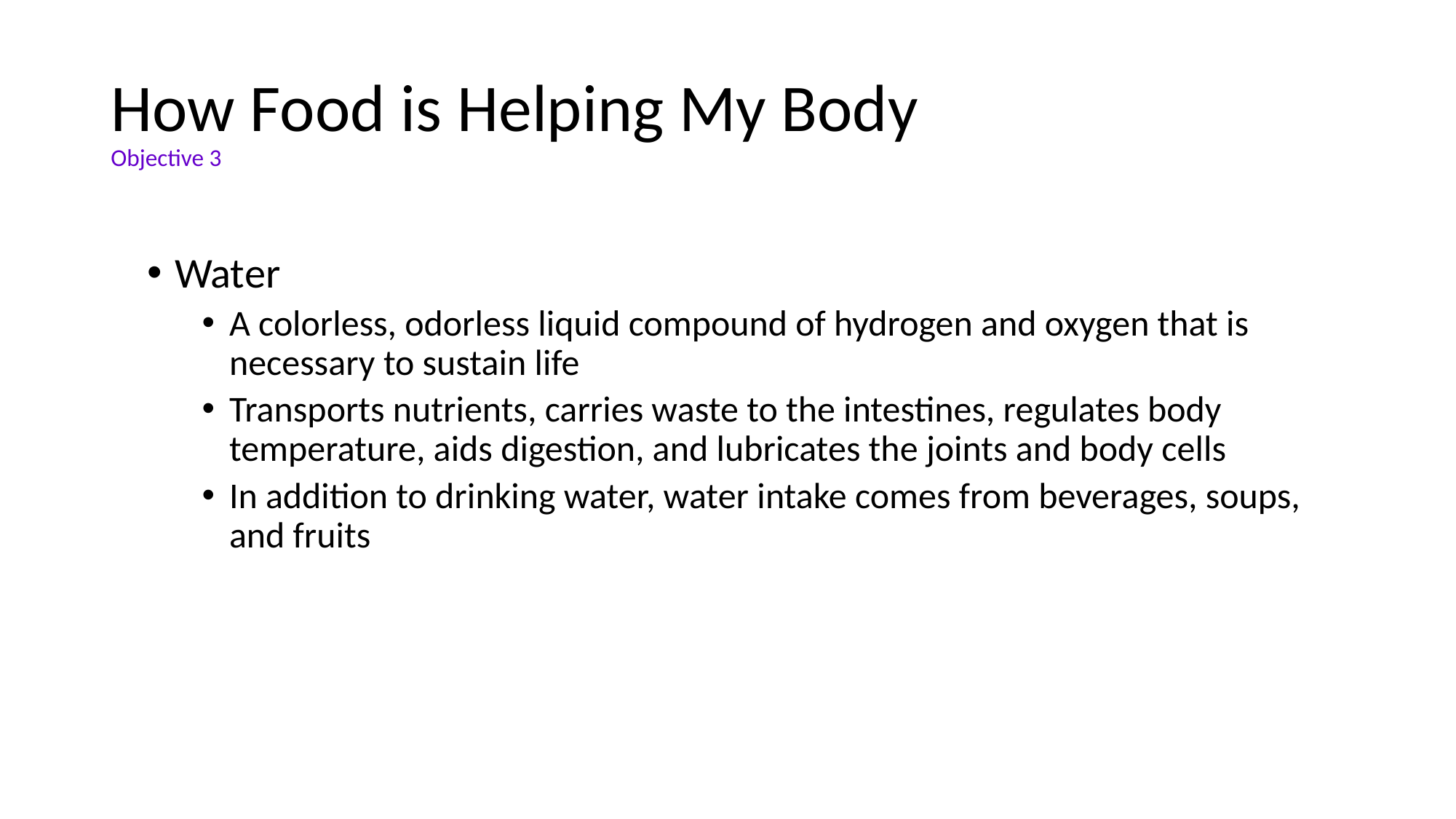

# How Food is Helping My Body Objective 3
Water
A colorless, odorless liquid compound of hydrogen and oxygen that is necessary to sustain life
Transports nutrients, carries waste to the intestines, regulates body temperature, aids digestion, and lubricates the joints and body cells
In addition to drinking water, water intake comes from beverages, soups, and fruits